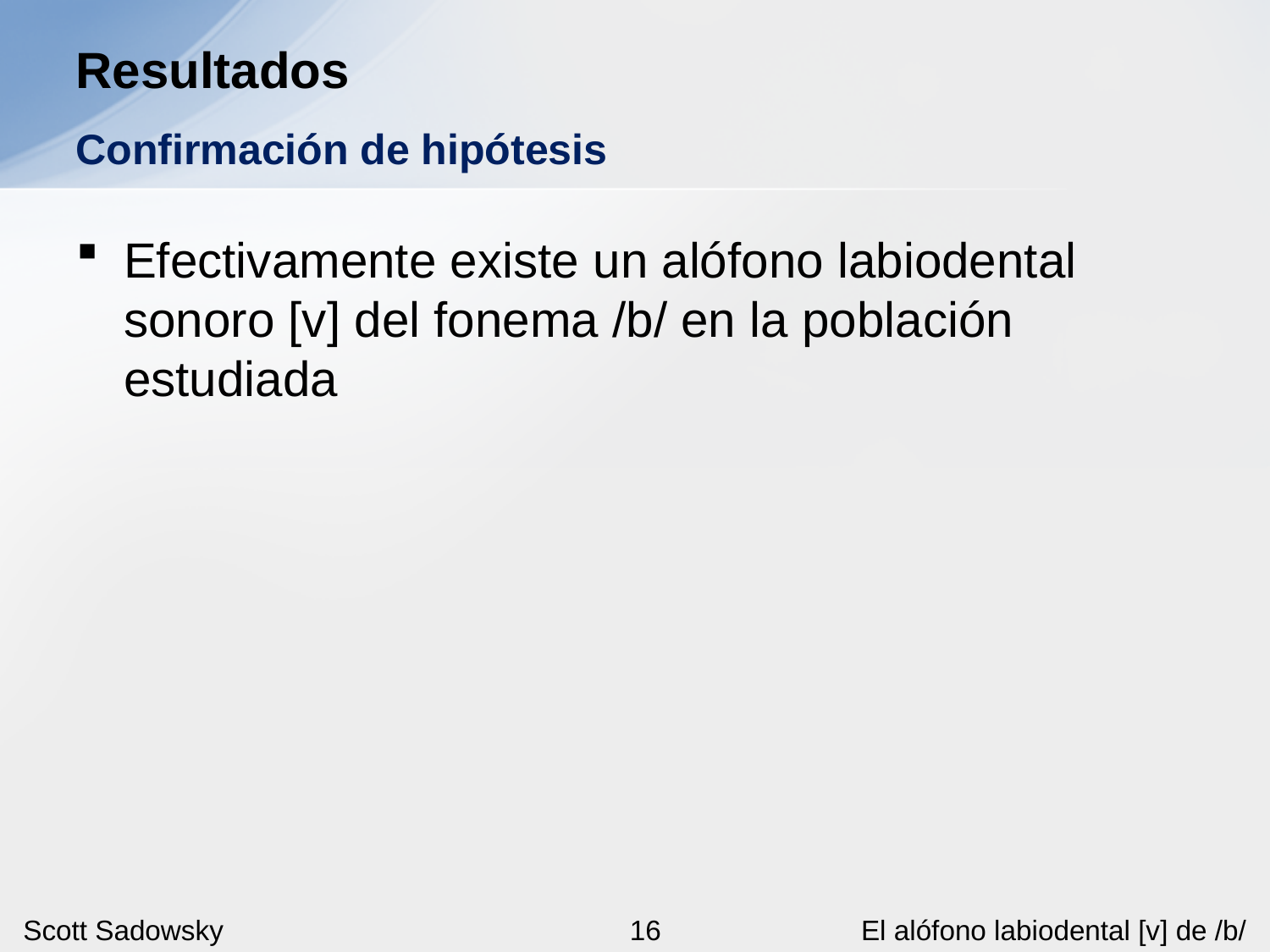

# Resultados
Confirmación de hipótesis
Efectivamente existe un alófono labiodental sonoro [v] del fonema /b/ en la población estudiada
Scott Sadowsky
16
El alófono labiodental [v] de /b/